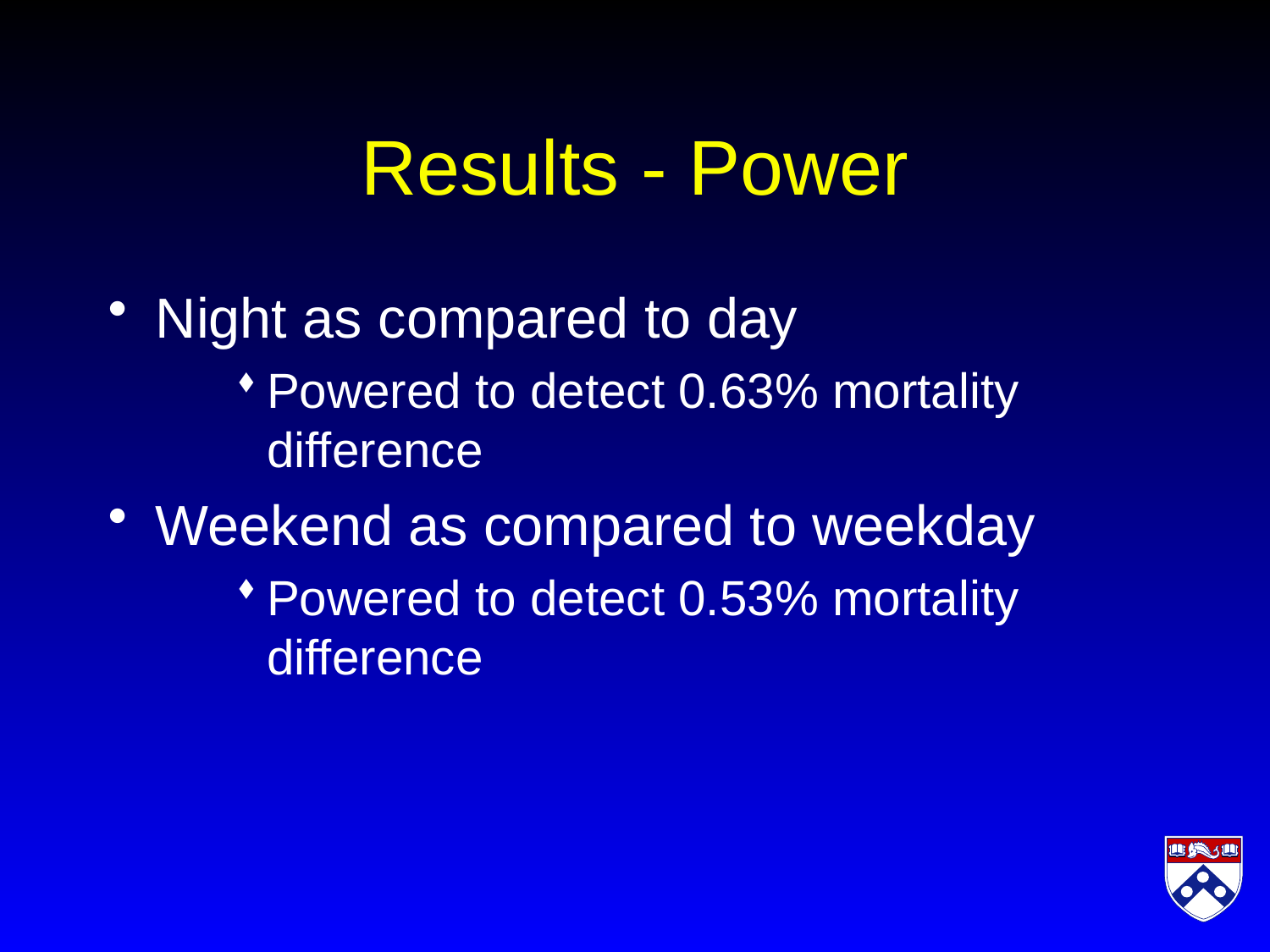

# Results - Power
Night as compared to day
Powered to detect 0.63% mortality difference
Weekend as compared to weekday
Powered to detect 0.53% mortality difference